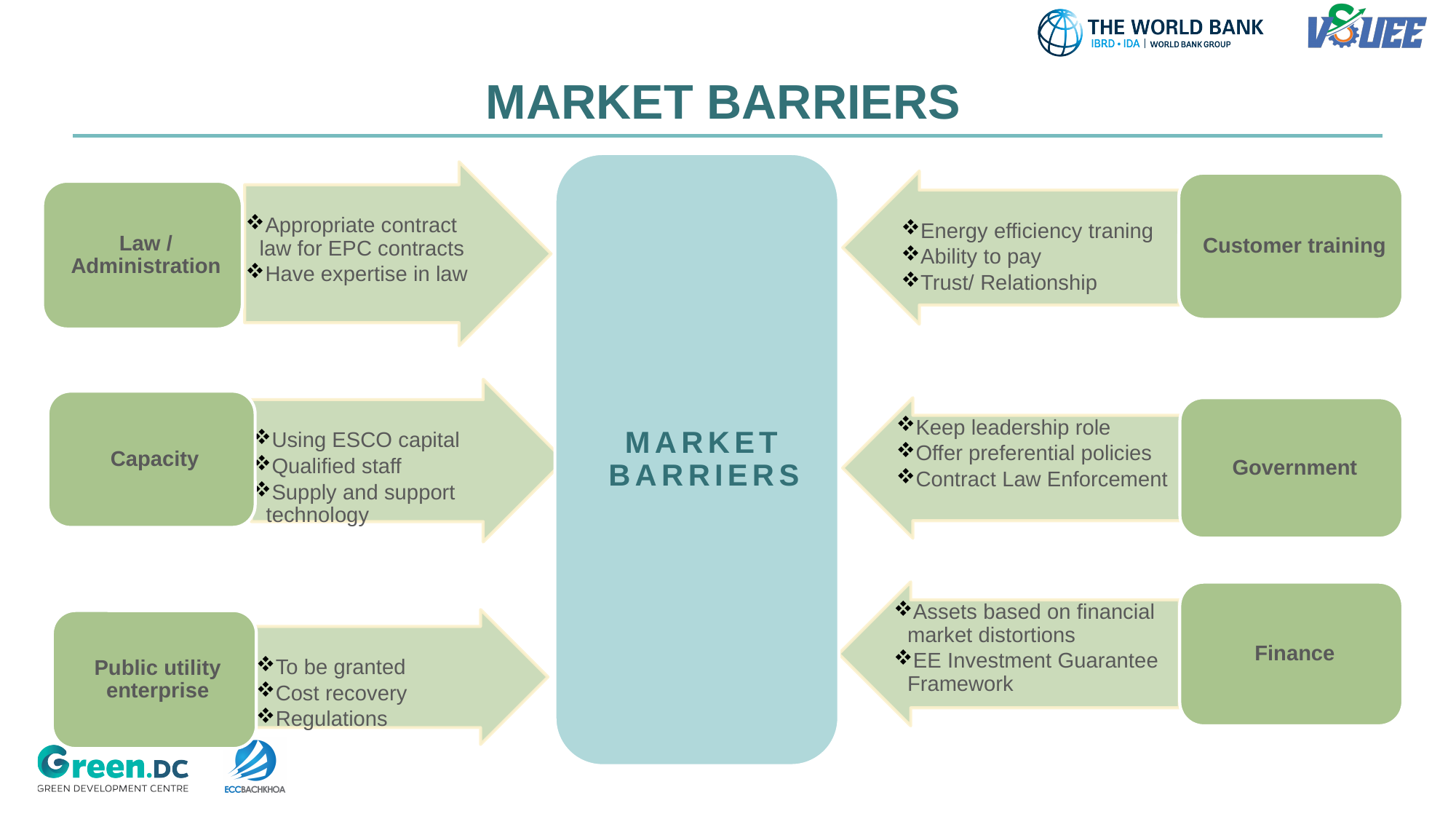

MARKET BARRIERS
MARKET BARRIERS

Appropriate contract law for EPC contracts
Have expertise in law
Law / Administration

Energy efficiency traning
Ability to pay
Trust/ Relationship
Customer training

Using ESCO capital
Qualified staff
Supply and support technology
Capacity
Keep leadership role
Offer preferential policies
Contract Law Enforcement
Government
Assets based on financial market distortions
EE Investment Guarantee Framework
Finance

To be granted
Cost recovery
Regulations
Public utility enterprise